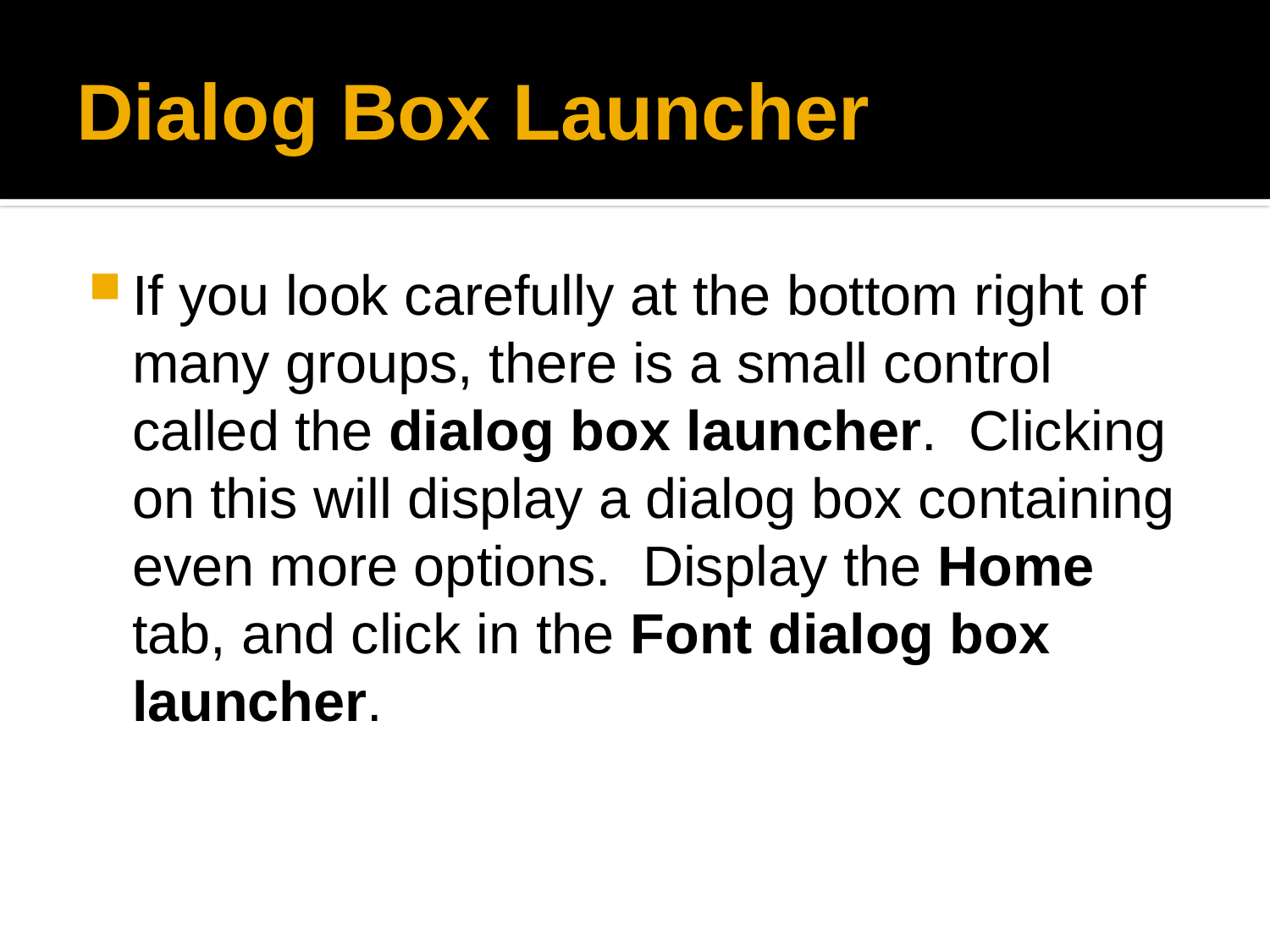

# Dialog Box Launcher
If you look carefully at the bottom right of many groups, there is a small control called the dialog box launcher.  Clicking on this will display a dialog box containing even more options.  Display the Home tab, and click in the Font dialog box launcher.